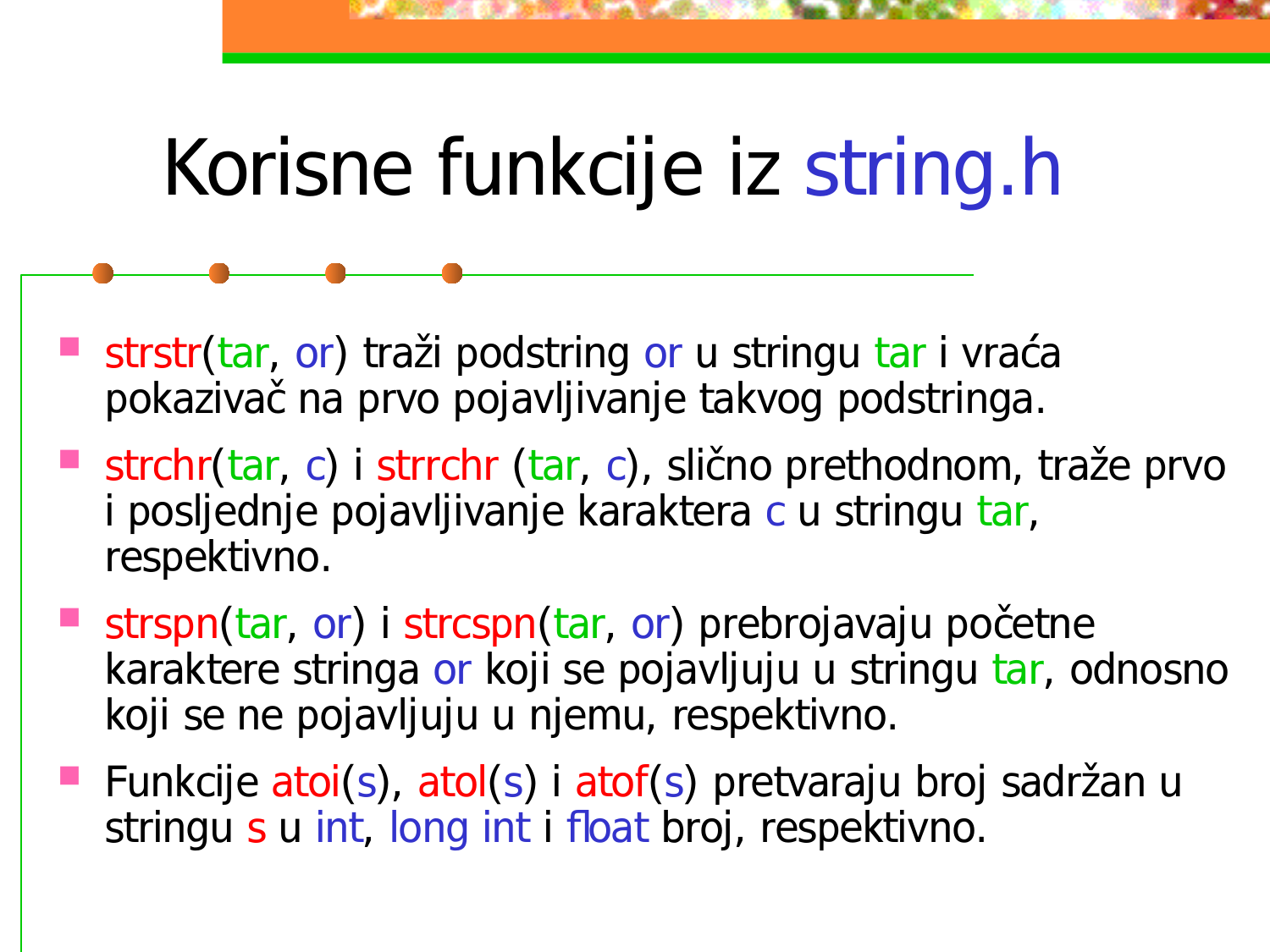

# Korisne funkcije iz string.h
strstr(tar, or) traži podstring or u stringu tar i vraća pokazivač na prvo pojavljivanje takvog podstringa.
strchr(tar, c) i strrchr (tar, c), slično prethodnom, traže prvo i posljednje pojavljivanje karaktera c u stringu tar, respektivno.
strspn(tar, or) i strcspn(tar, or) prebrojavaju početne karaktere stringa or koji se pojavljuju u stringu tar, odnosno koji se ne pojavljuju u njemu, respektivno.
Funkcije atoi(s), atol(s) i atof(s) pretvaraju broj sadržan u stringu s u int, long int i float broj, respektivno.